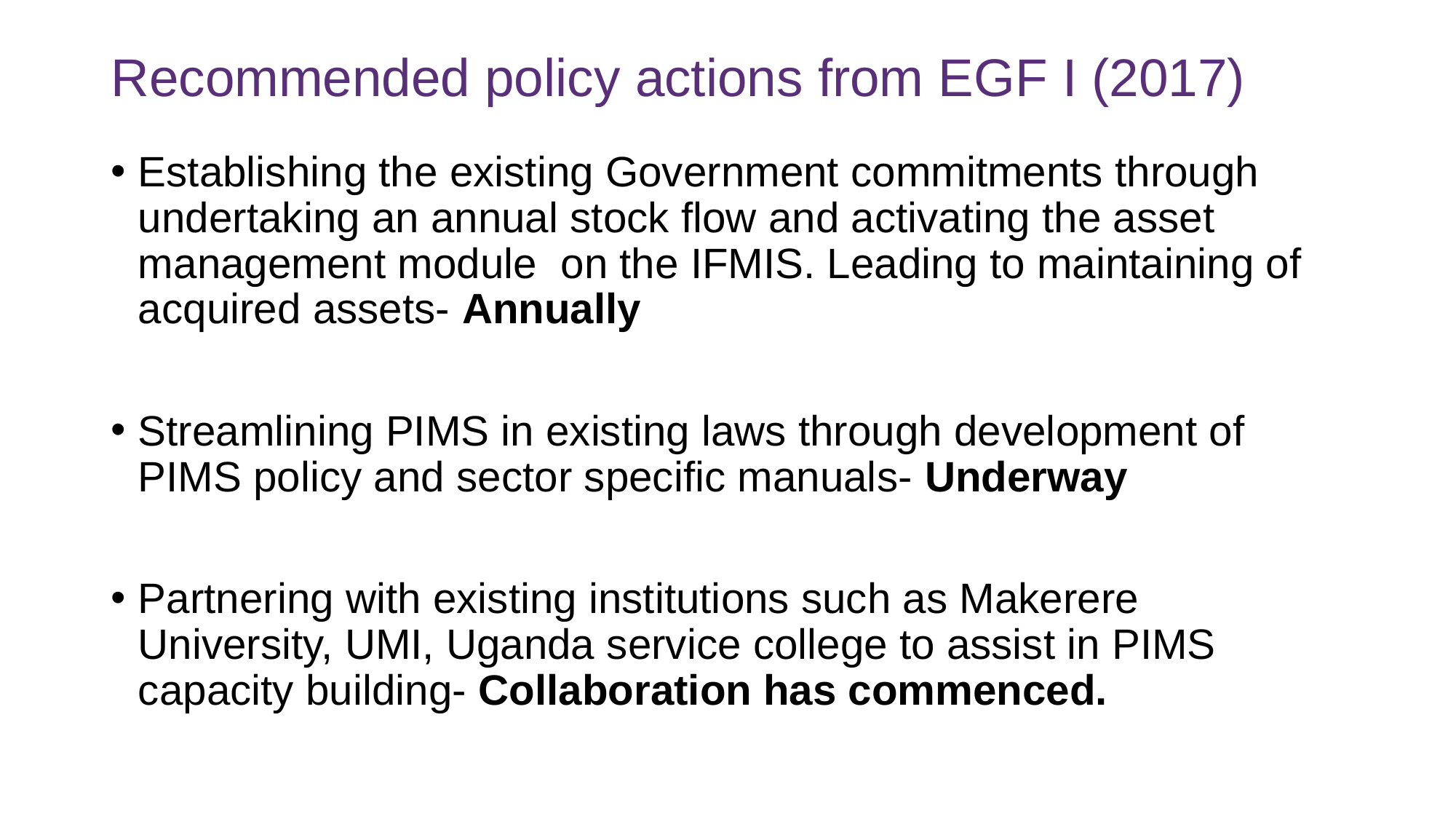

# Recommended policy actions from EGF I (2017)
Establishing the existing Government commitments through undertaking an annual stock flow and activating the asset management module  on the IFMIS. Leading to maintaining of acquired assets- Annually

Streamlining PIMS in existing laws through development of PIMS policy and sector specific manuals- Underway

Partnering with existing institutions such as Makerere University, UMI, Uganda service college to assist in PIMS capacity building- Collaboration has commenced.